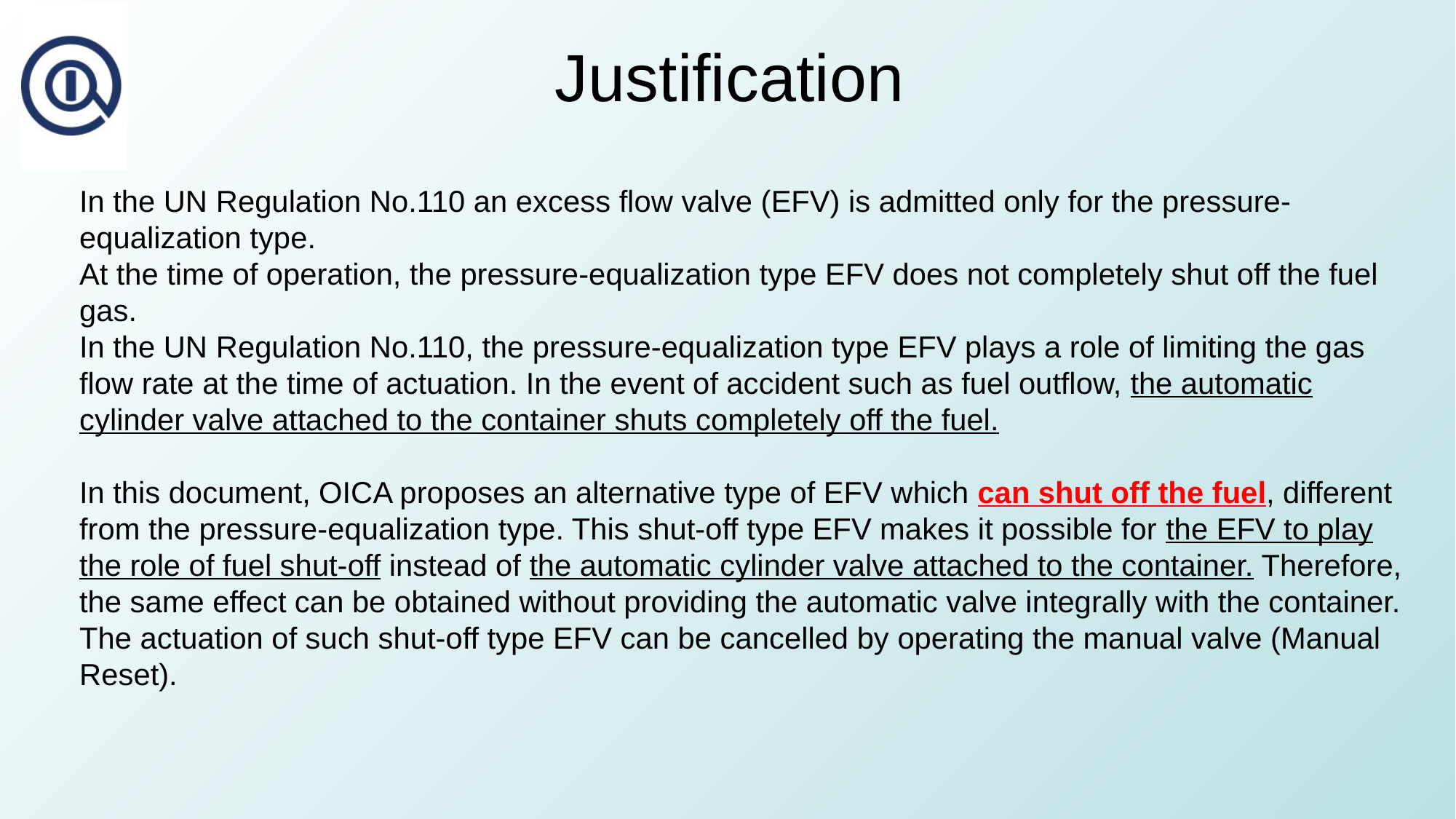

Justification
In the UN Regulation No.110 an excess flow valve (EFV) is admitted only for the pressure-equalization type.
At the time of operation, the pressure-equalization type EFV does not completely shut off the fuel gas.
In the UN Regulation No.110, the pressure-equalization type EFV plays a role of limiting the gas flow rate at the time of actuation. In the event of accident such as fuel outflow, the automatic cylinder valve attached to the container shuts completely off the fuel.

In this document, OICA proposes an alternative type of EFV which can shut off the fuel, different from the pressure-equalization type. This shut-off type EFV makes it possible for the EFV to play the role of fuel shut-off instead of the automatic cylinder valve attached to the container. Therefore, the same effect can be obtained without providing the automatic valve integrally with the container.
The actuation of such shut-off type EFV can be cancelled by operating the manual valve (Manual Reset).